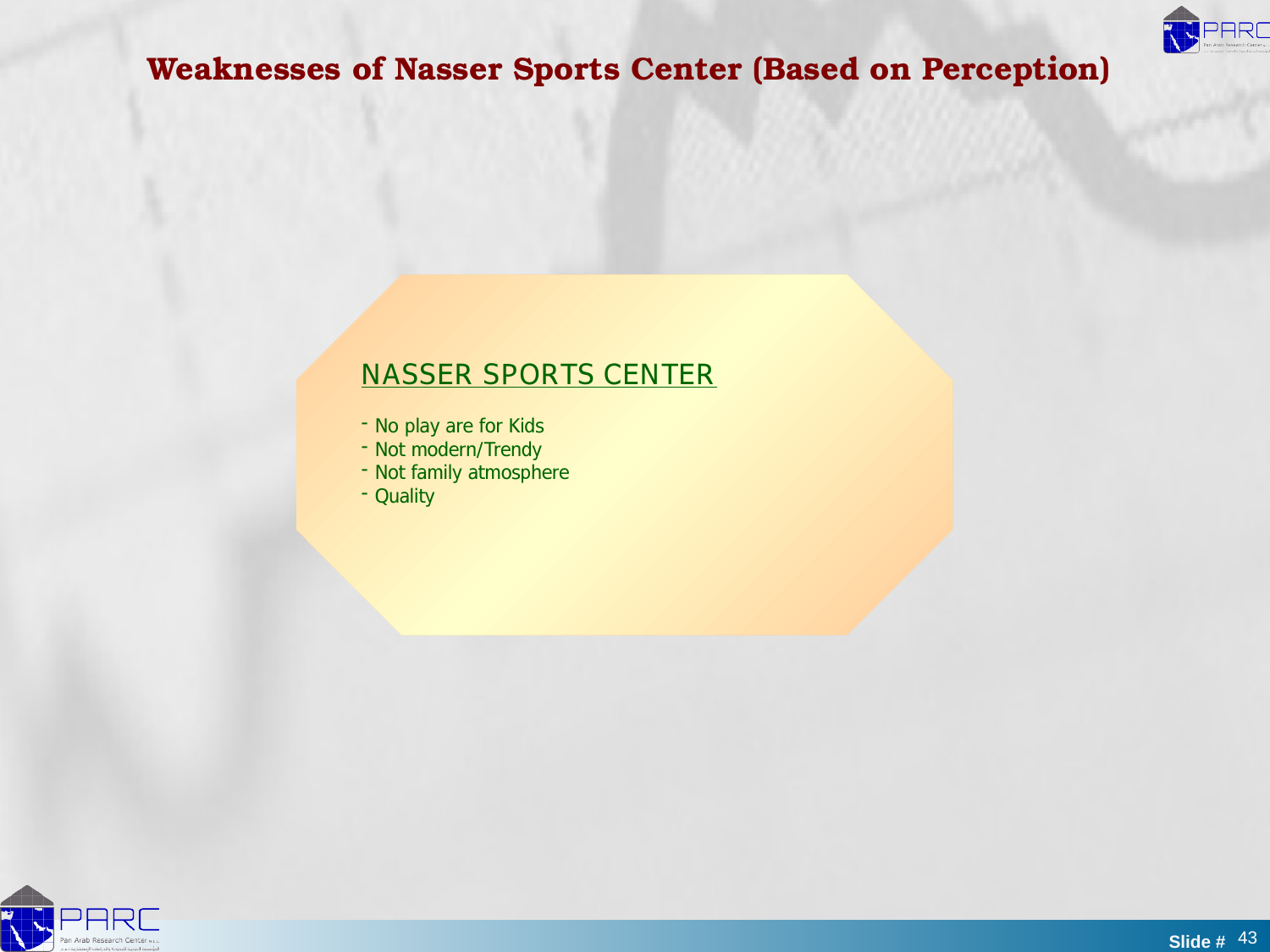

Weaknesses of Nasser Sports Center (Based on Perception)
NASSER SPORTS CENTER

 No play are for Kids
 Not modern/Trendy
 Not family atmosphere
 Quality

43